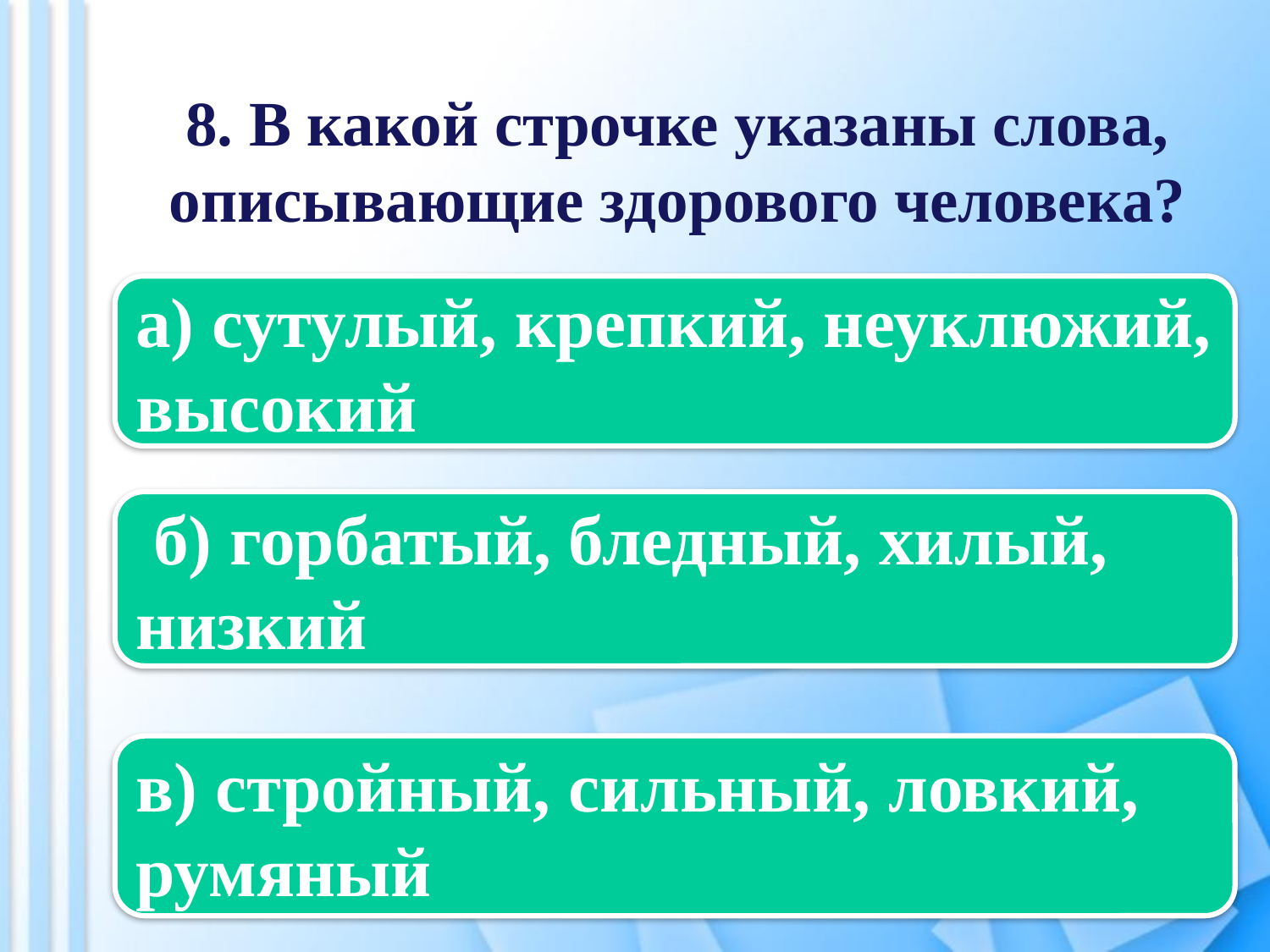

8. В какой строчке указаны слова, описывающие здорового человека?
а) сутулый, крепкий, неуклюжий, высокий
 б) горбатый, бледный, хилый, низкий

в) стройный, сильный, ловкий, румяный